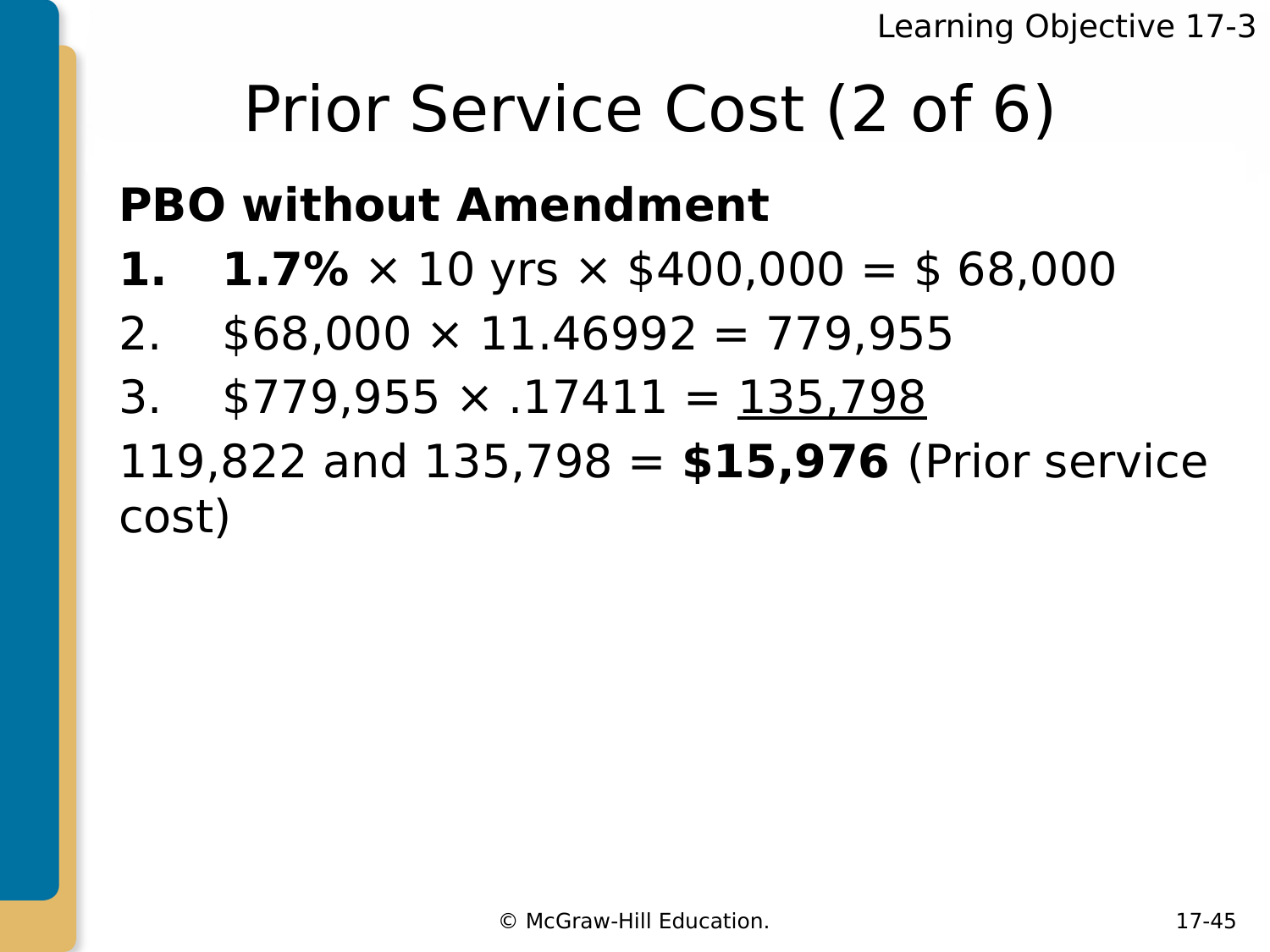

Learning Objective 17-3
# Prior Service Cost (2 of 6)
PBO without Amendment
1.7% × 10 yrs × $400,000 = $ 68,000
$68,000 × 11.46992 = 779,955
$779,955 × .17411 = 135,798
119,822 and 135,798 = $15,976 (Prior service cost)